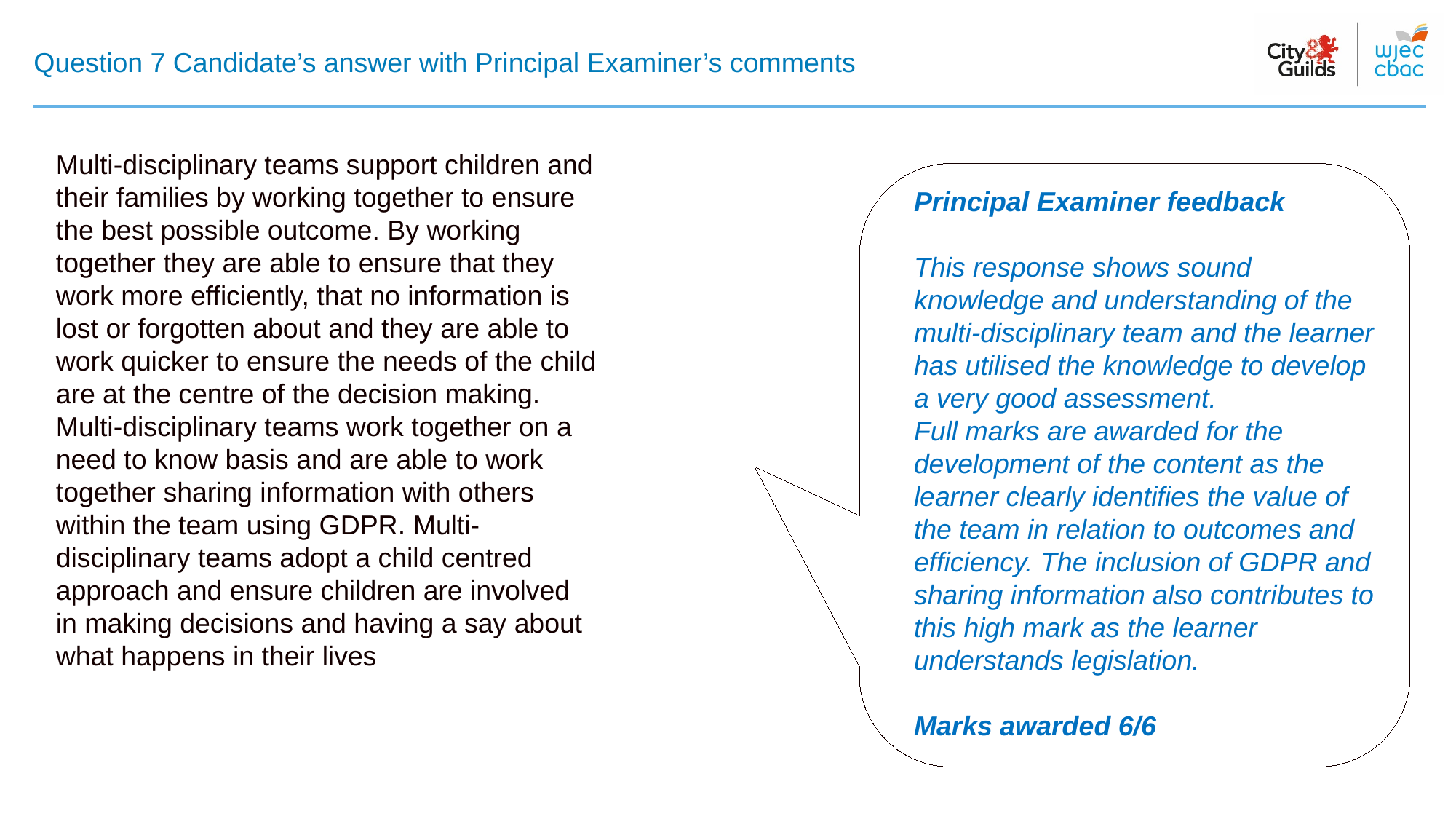

# Question 7 Candidate’s answer with Principal Examiner’s comments
Multi-disciplinary teams support children and their families by working together to ensure the best possible outcome. By working together they are able to ensure that they work more efficiently, that no information is lost or forgotten about and they are able to work quicker to ensure the needs of the child are at the centre of the decision making. Multi-disciplinary teams work together on a need to know basis and are able to work together sharing information with others within the team using GDPR. Multi-disciplinary teams adopt a child centred approach and ensure children are involved in making decisions and having a say about what happens in their lives

Principal Examiner feedback

This response shows sound knowledge and understanding of the multi-disciplinary team and the learner has utilised the knowledge to develop a very good assessment.
Full marks are awarded for the development of the content as the learner clearly identifies the value of the team in relation to outcomes and efficiency. The inclusion of GDPR and sharing information also contributes to this high mark as the learner understands legislation.

Marks awarded 6/6